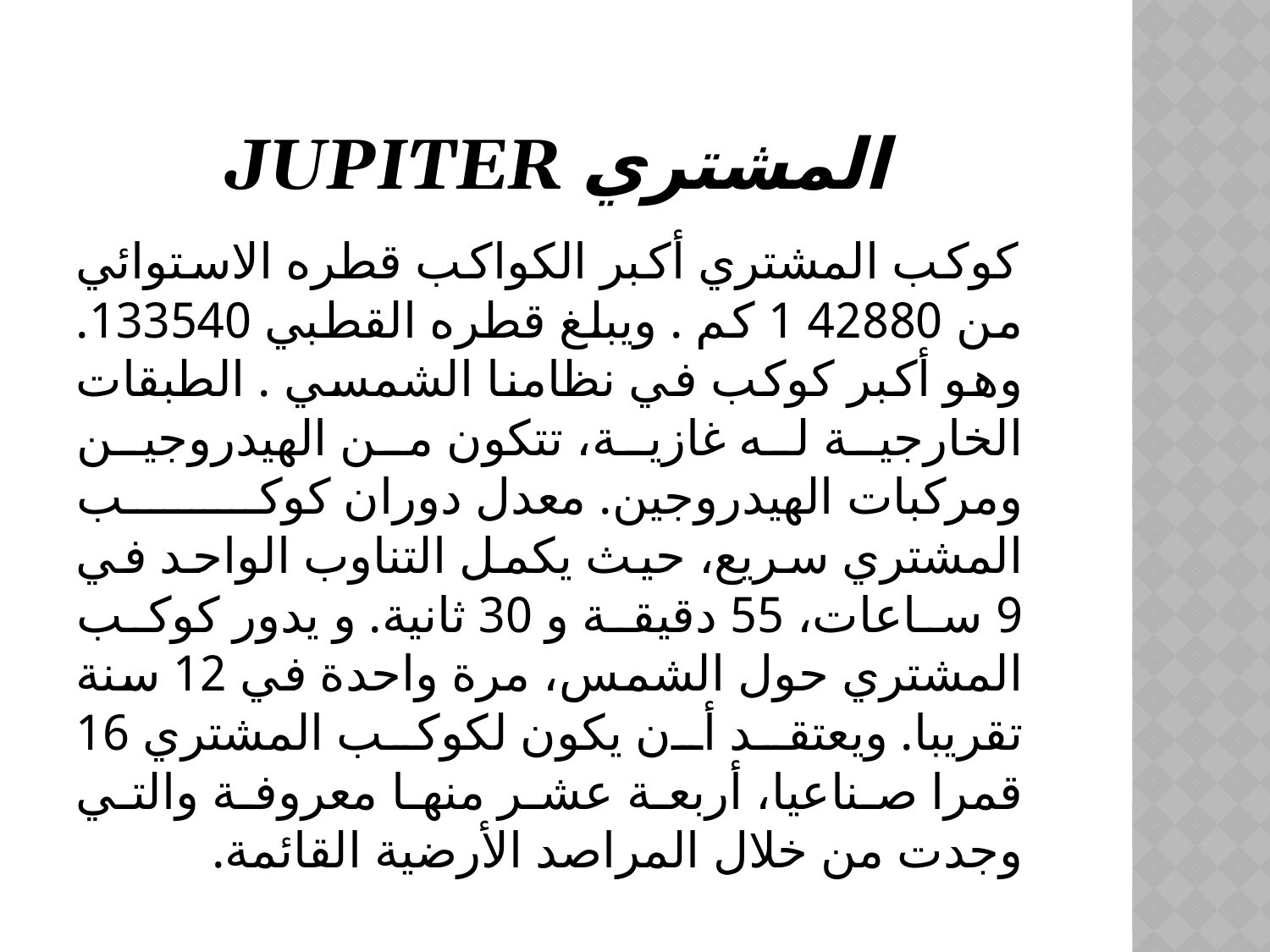

# Jupiter المشتري
   كوكب المشتري أكبر الكواكب قطره الاستوائي من 42880 1 كم . ويبلغ قطره القطبي 133540. وهو أكبر كوكب في نظامنا الشمسي . الطبقات الخارجية له غازية، تتكون من الهيدروجين ومركبات الهيدروجين. معدل دوران كوكب المشتري سريع، حيث يكمل التناوب الواحد في 9 ساعات، 55 دقيقة و 30 ثانية. و يدور كوكب المشتري حول الشمس، مرة واحدة في 12 سنة تقريبا. ويعتقد أن يكون لكوكب المشتري 16 قمرا صناعيا، أربعة عشر منها معروفة والتي وجدت من خلال المراصد الأرضية القائمة.